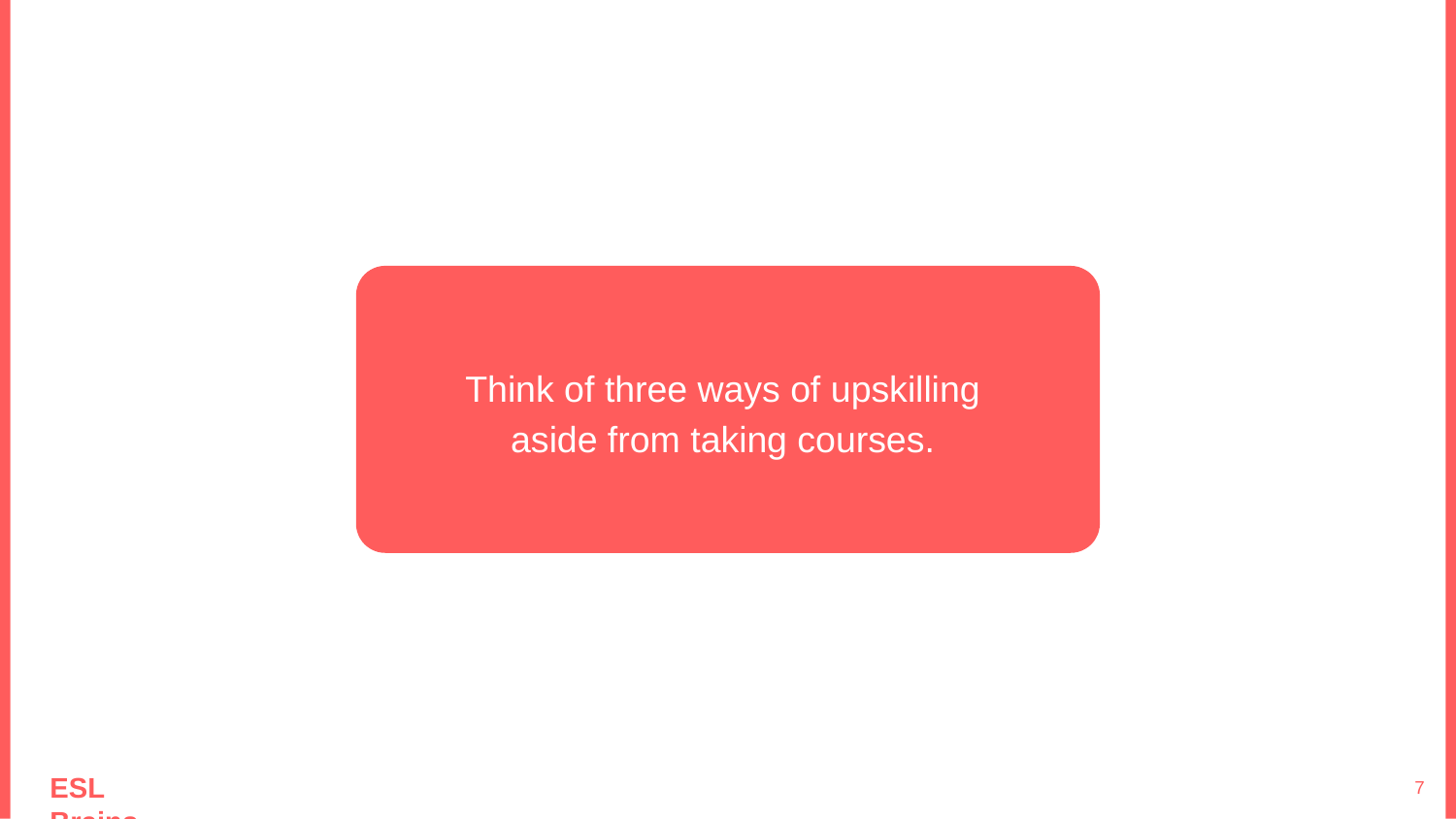

Think of three ways of upskilling
aside from taking courses.
7